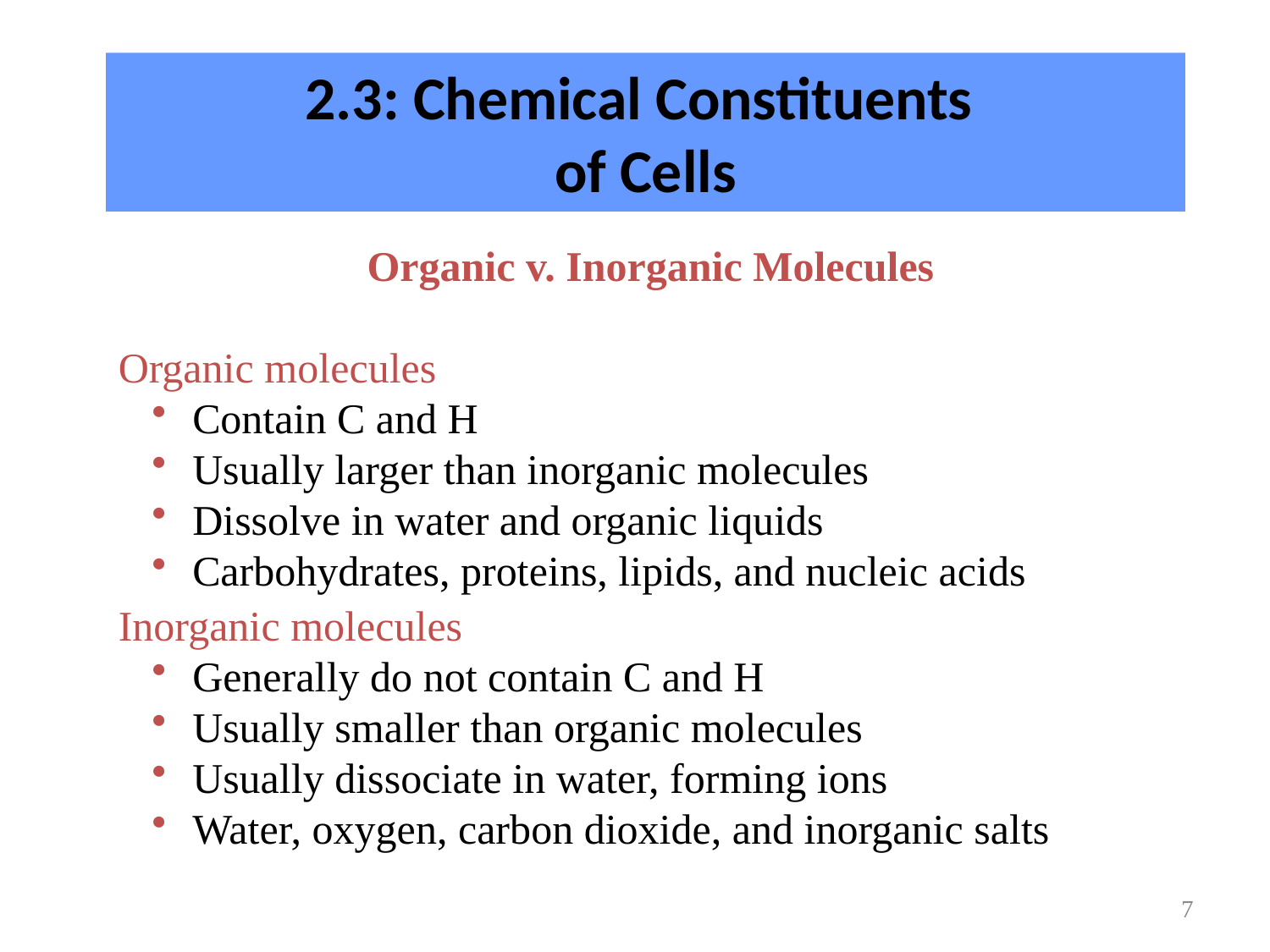

# 2.3: Chemical Constituents of Cells
Organic v. Inorganic Molecules

Organic molecules
 Contain C and H
 Usually larger than inorganic molecules
 Dissolve in water and organic liquids
 Carbohydrates, proteins, lipids, and nucleic acids

Inorganic molecules
 Generally do not contain C and H
 Usually smaller than organic molecules
 Usually dissociate in water, forming ions
 Water, oxygen, carbon dioxide, and inorganic salts
7